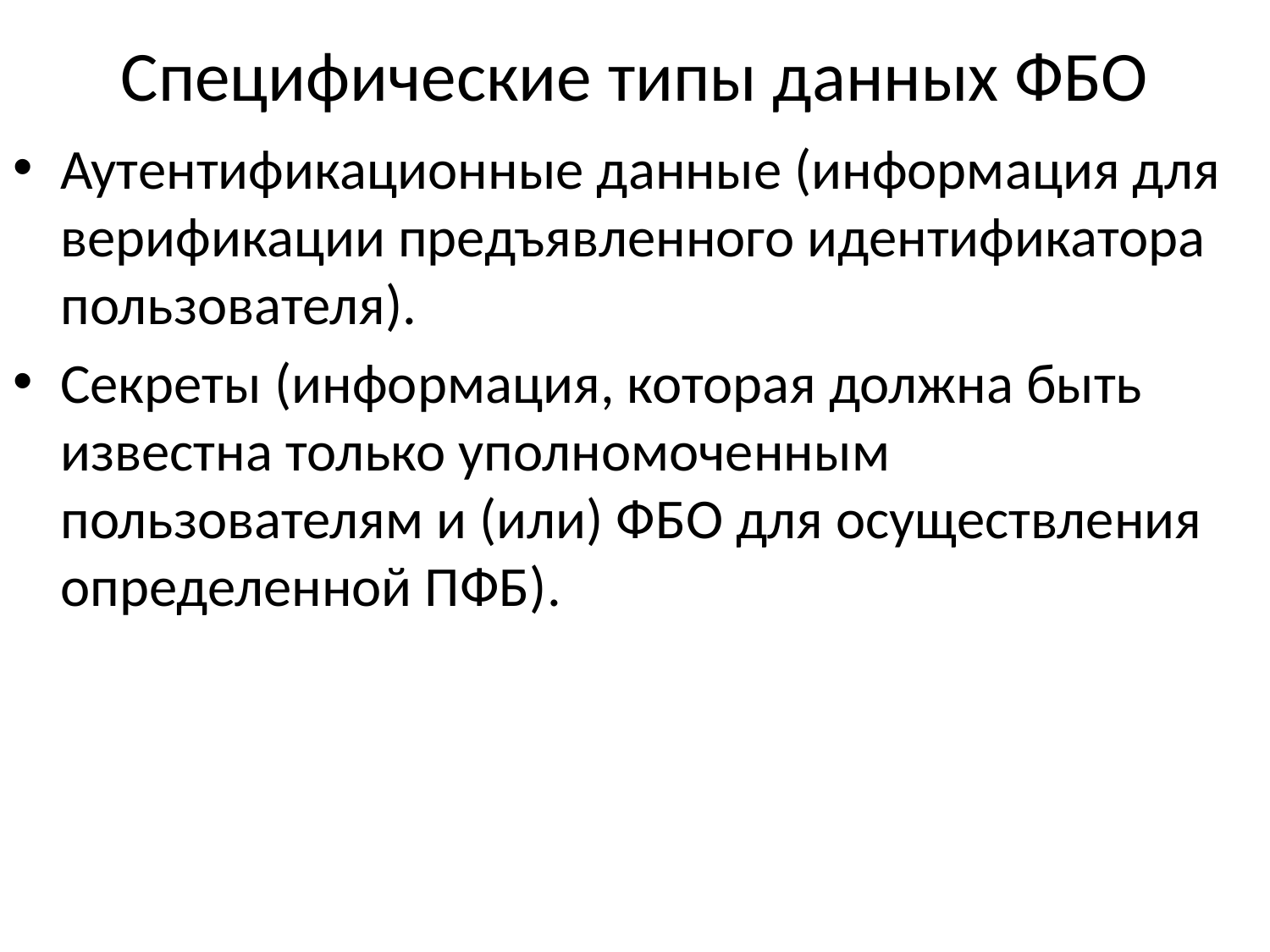

# Специфические типы данных ФБО
Аутентификационные данные (информация для верификации предъявленного идентификатора пользователя).
Секреты (информация, которая должна быть известна только уполномоченным пользователям и (или) ФБО для осуществления определенной ПФБ).